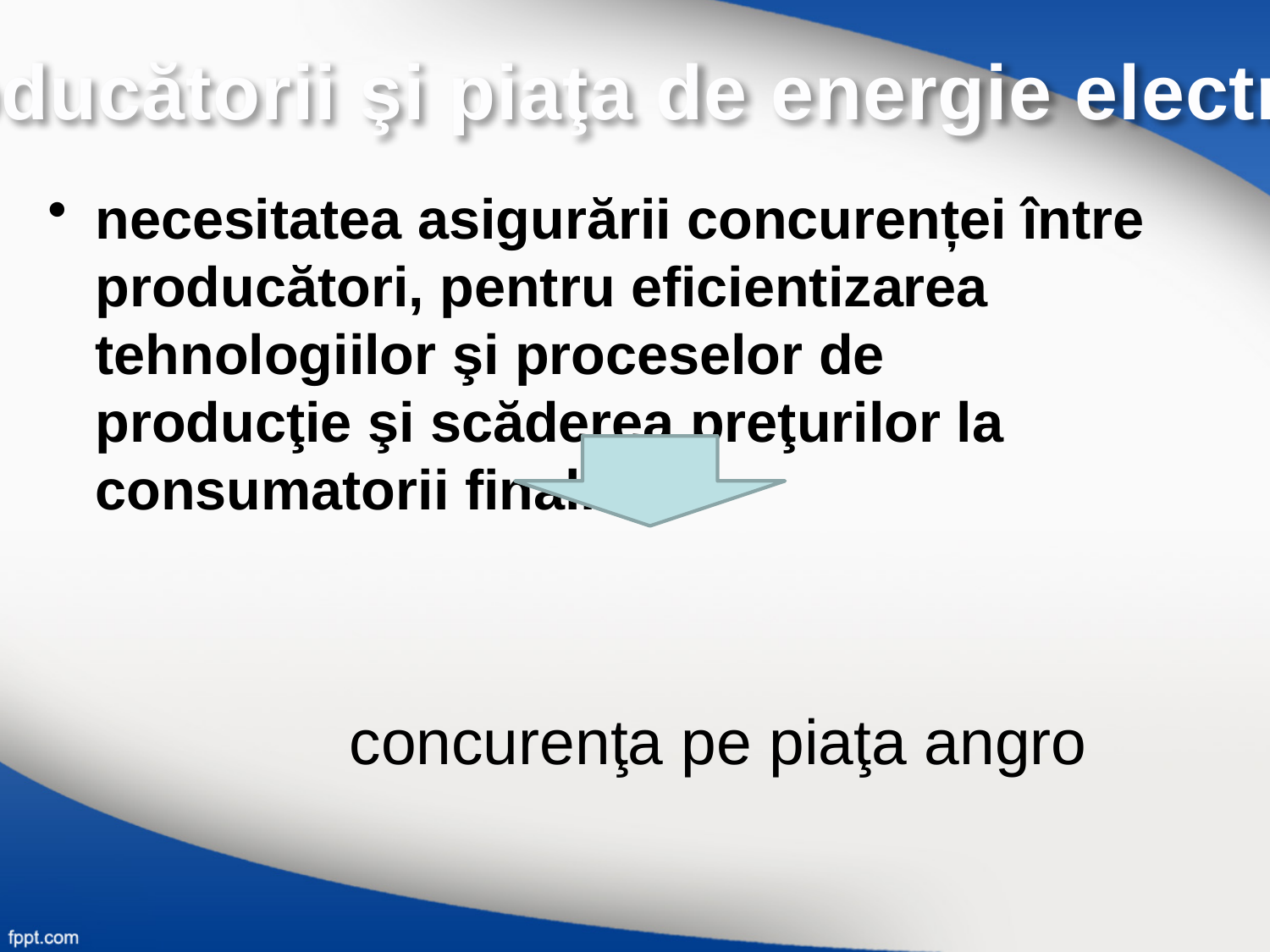

Producătorii şi piaţa de energie electrică
necesitatea asigurării concurenței între producători, pentru eficientizarea tehnologiilor şi proceselor de  producţie şi scăderea preţurilor la consumatorii finali.

			concurenţa pe piaţa angro